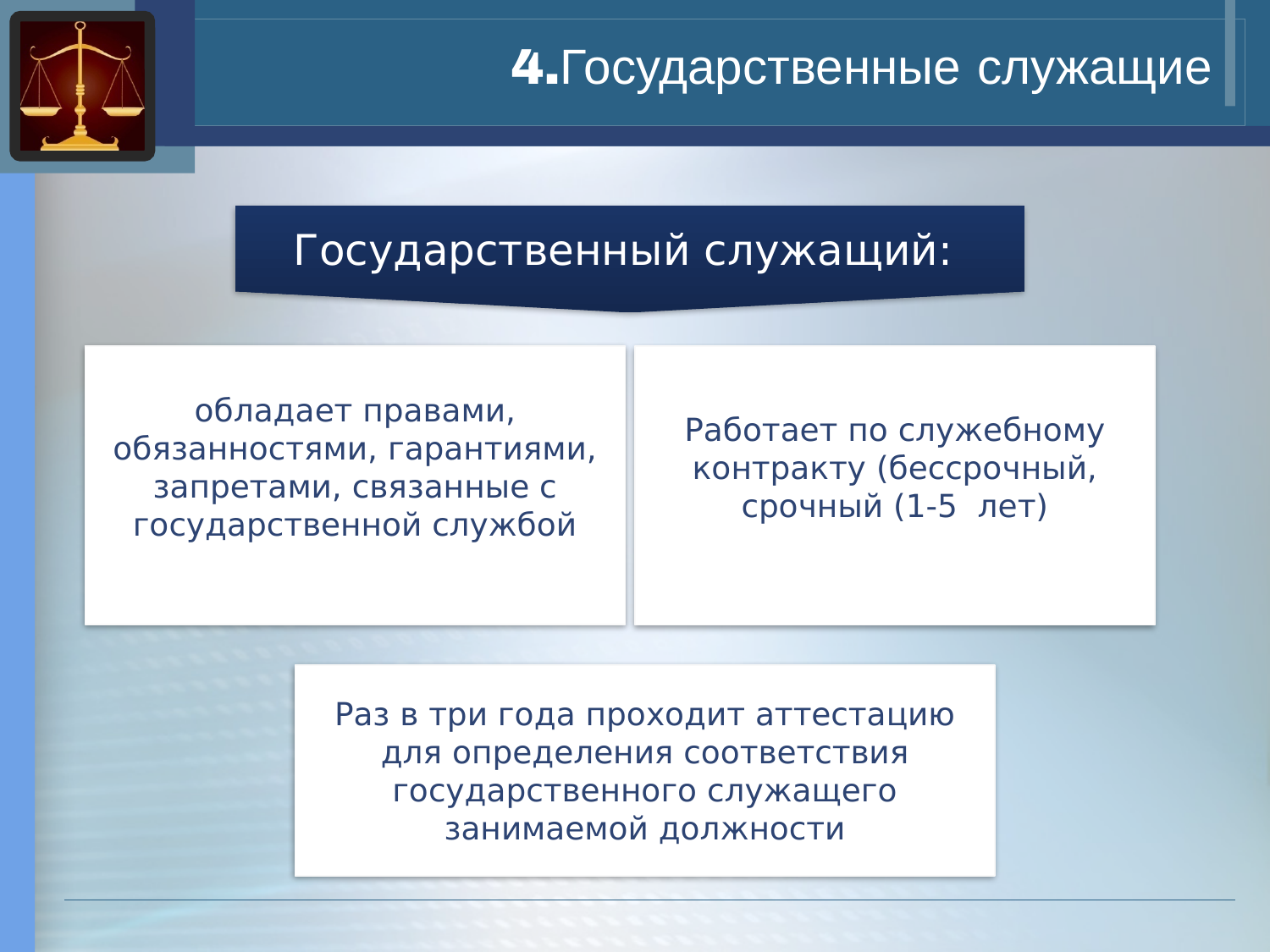

# 4.Государственные служащие
Государственный служащий:
обладает правами, обязанностями, гарантиями, запретами, связанные с государственной службой

Работает по служебному контракту (бессрочный, срочный (1-5  лет)

Раз в три года проходит аттестацию для определения соответствия государственного служащего занимаемой должности

18